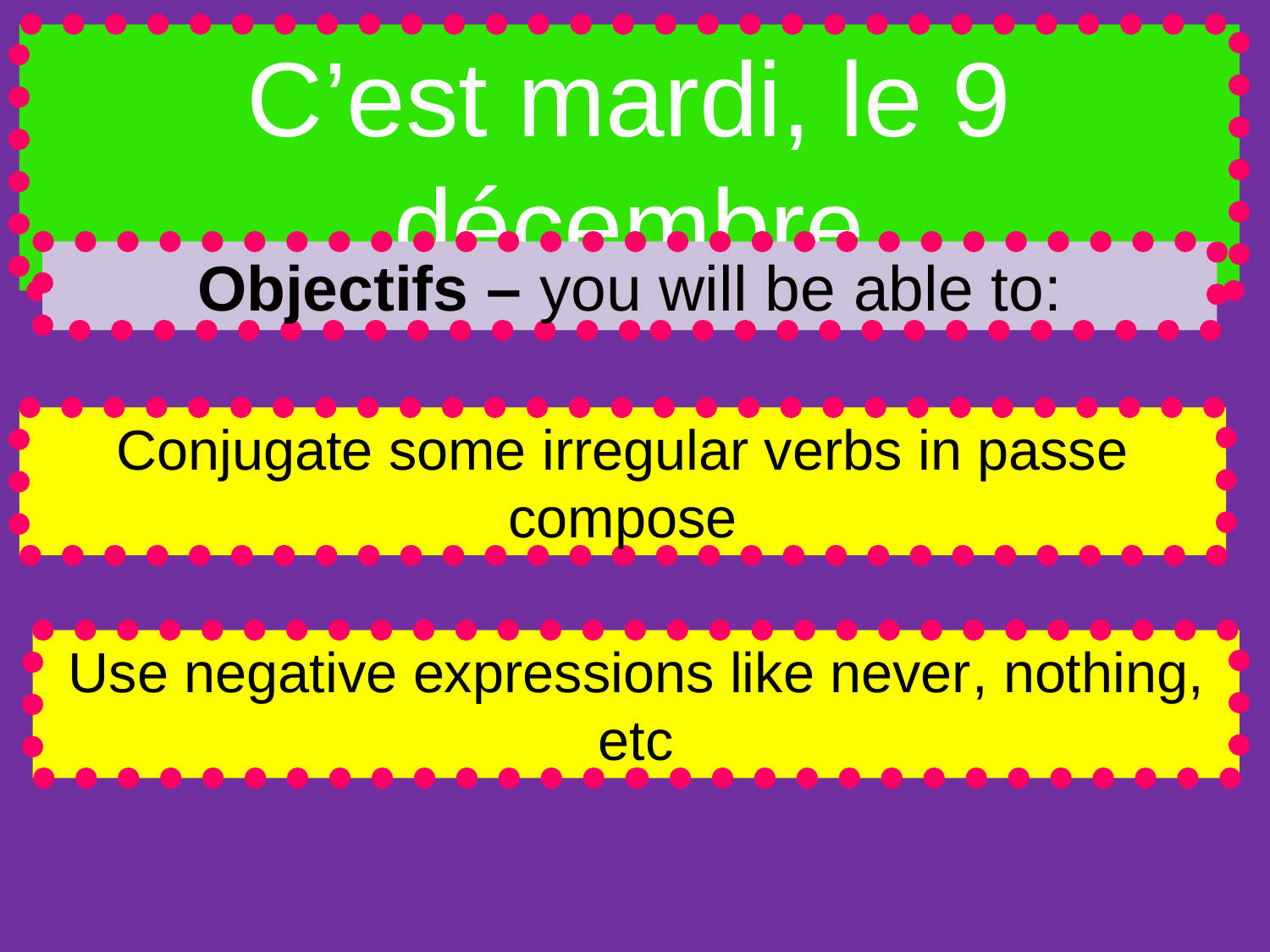

C’est mardi, le 9 décembre
Objectifs – you will be able to:
Conjugate some irregular verbs in passe compose
Use negative expressions like never, nothing, etc